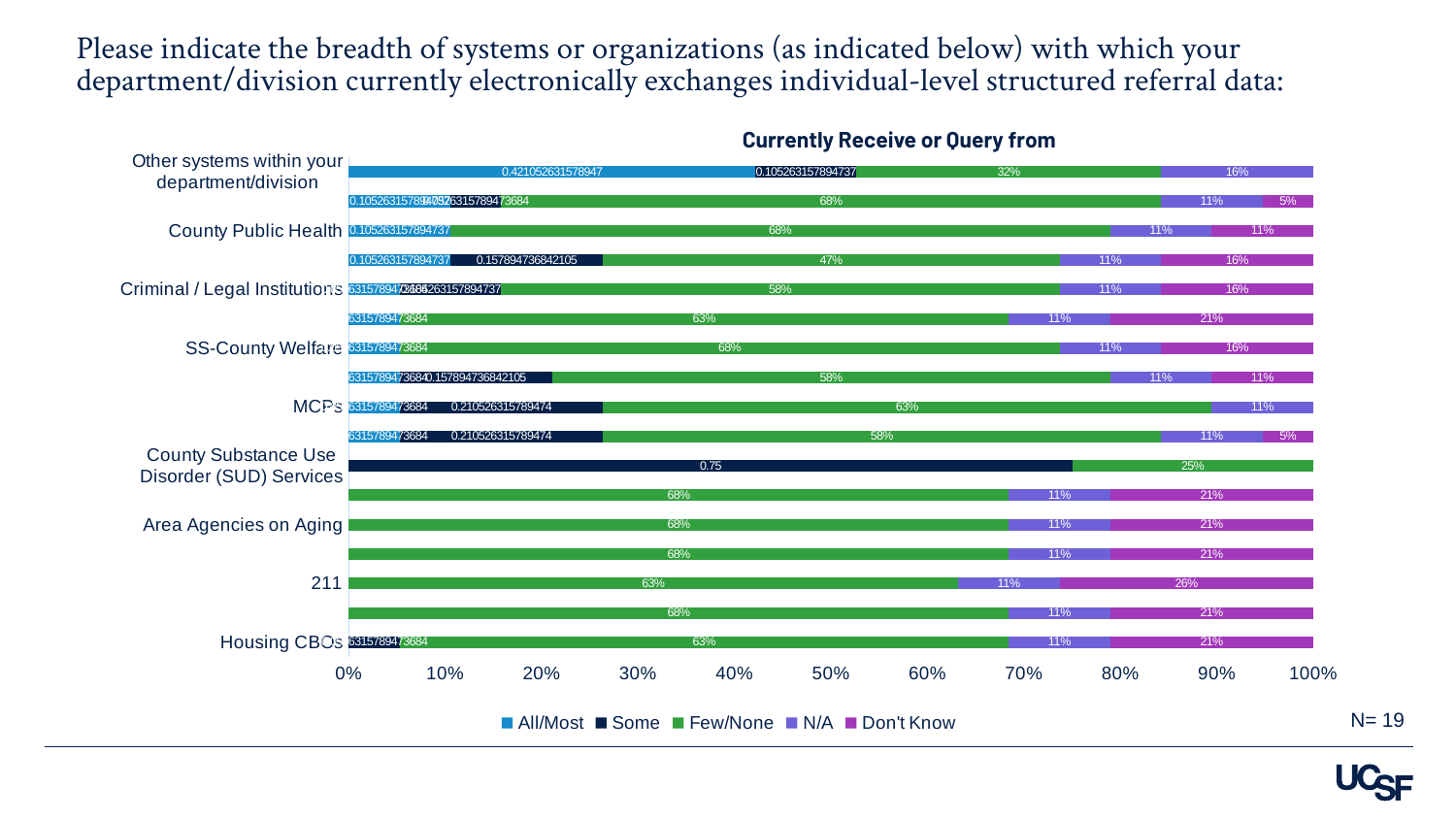

# Please indicate the breadth of systems or organizations (as indicated below) with which your department/division currently electronically exchanges individual-level structured referral data:
Currently Receive or Query from

### Chart

| Category | All/Most | Some | Few/None | N/A | Don't Know |
|---|---|---|---|---|---|
| Housing CBOs | None | 0.05263157894736842 | 0.631578947368421 | 0.10526315789473684 | 0.21052631578947367 |
| Continuum of Care (CoC) | None | None | 0.6842105263157895 | 0.10526315789473684 | 0.21052631578947367 |
| 211 | None | None | 0.631578947368421 | 0.10526315789473684 | 0.2631578947368421 |
| Schools/Local Education Agencies (LEAs) | None | None | 0.6842105263157895 | 0.10526315789473684 | 0.21052631578947367 |
| Area Agencies on Aging | None | None | 0.6842105263157895 | 0.10526315789473684 | 0.21052631578947367 |
| Regional Centers | None | None | 0.6842105263157895 | 0.10526315789473684 | 0.21052631578947367 |
| County Substance Use Disorder (SUD) Services | None | 0.75 | 0.25 | None | None |
| Hospitals | 0.05263157894736842 | 0.21052631578947367 | 0.5789473684210527 | 0.10526315789473684 | 0.05263157894736842 |
| MCPs | 0.05263157894736842 | 0.21052631578947367 | 0.631578947368421 | 0.10526315789473684 | None |
| ECM/CS Providers | 0.05263157894736842 | 0.15789473684210525 | 0.5789473684210527 | 0.10526315789473684 | 0.10526315789473684 |
| SS-County Welfare | 0.05263157894736842 | None | 0.6842105263157895 | 0.10526315789473684 | 0.15789473684210525 |
| SS-Benefits | 0.05263157894736842 | None | 0.631578947368421 | 0.10526315789473684 | 0.21052631578947367 |
| Criminal / Legal Institutions | 0.05263157894736842 | 0.10526315789473684 | 0.5789473684210527 | 0.10526315789473684 | 0.15789473684210525 |
| CBOs | 0.10526315789473684 | 0.15789473684210525 | 0.47368421052631576 | 0.10526315789473684 | 0.15789473684210525 |
| County Public Health | 0.10526315789473684 | None | 0.6842105263157895 | 0.10526315789473684 | 0.10526315789473684 |
| WIC | 0.10526315789473684 | 0.05263157894736842 | 0.6842105263157895 | 0.10526315789473684 | 0.05263157894736842 |
| Other systems within your department/division | 0.42105263157894735 | 0.10526315789473684 | 0.3157894736842105 | 0.15789473684210525 | None |
N= 19